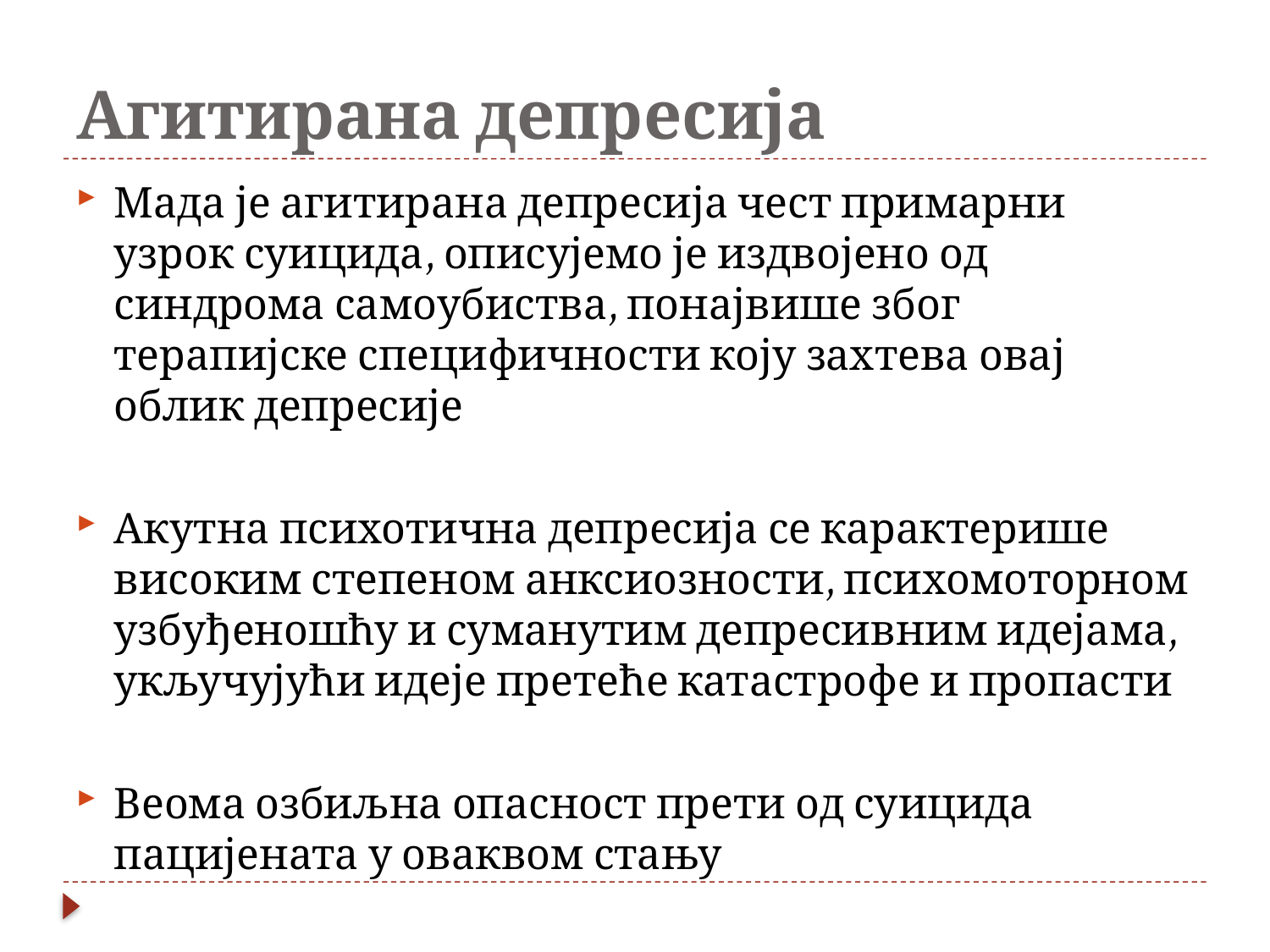

# Агитирана депресија
Мада је агитирана депресија чест примарни узрок суицида, описујемо је издвојено од синдрома самоубиства, понајвише због терапијске специфичности коју захтева овај облик депресије

Акутна психотична депресија се карактерише високим степеном анксиозности, психомоторном узбуђеношћу и суманутим депресивним идејама, укључујући идеје претеће катастрофе и пропасти

Веома озбиљна опасност прети од суицида пацијената у оваквом стању